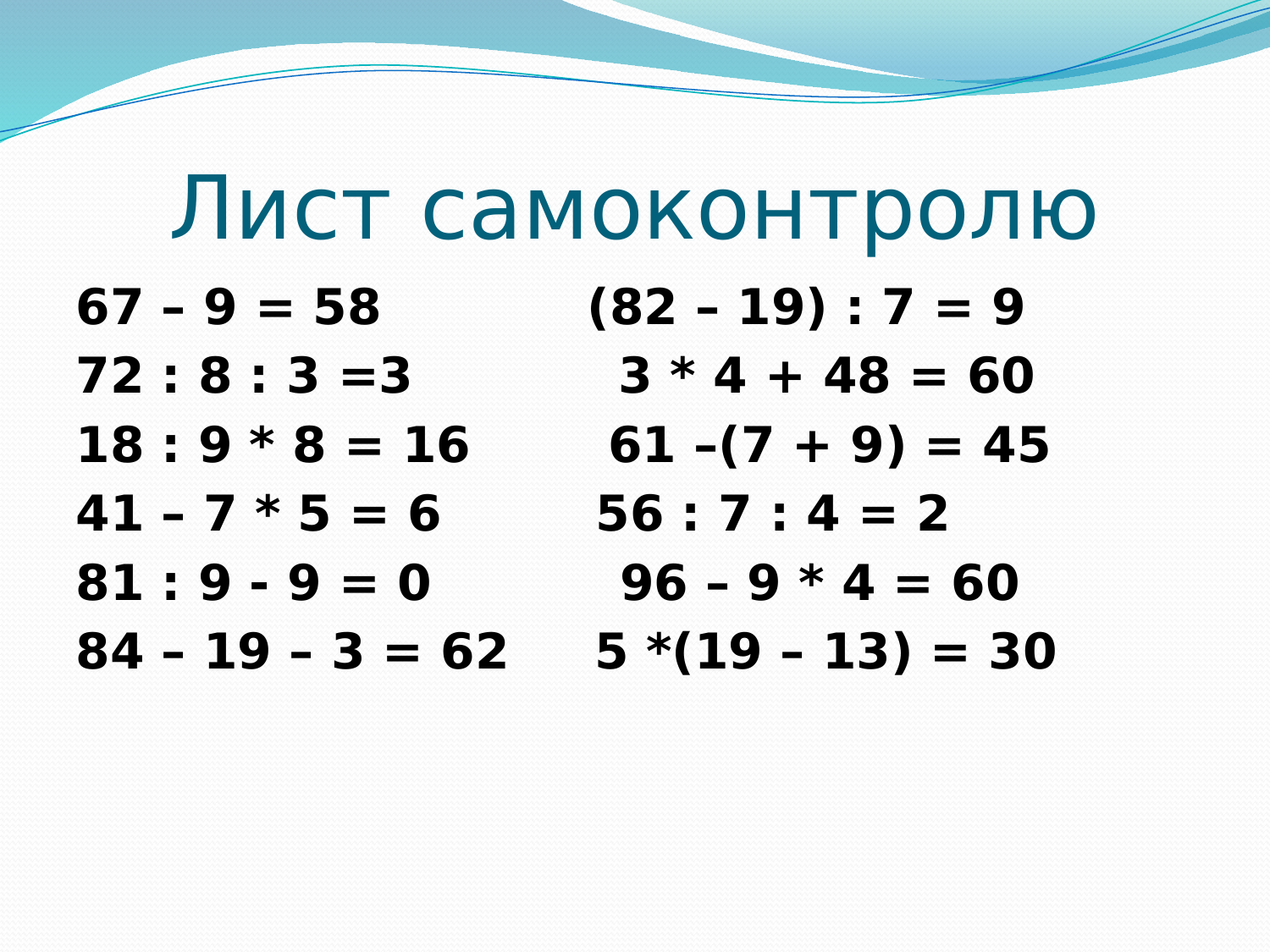

# Лист самоконтролю
67 – 9 = 58            (82 – 19) : 7 = 9
72 : 8 : 3 =3            3 * 4 + 48 = 60
18 : 9 * 8 = 16        61 –(7 + 9) = 45
41 – 7 * 5 = 6         56 : 7 : 4 = 2
81 : 9 - 9 = 0           96 – 9 * 4 = 60
84 – 19 – 3 = 62     5 *(19 – 13) = 30